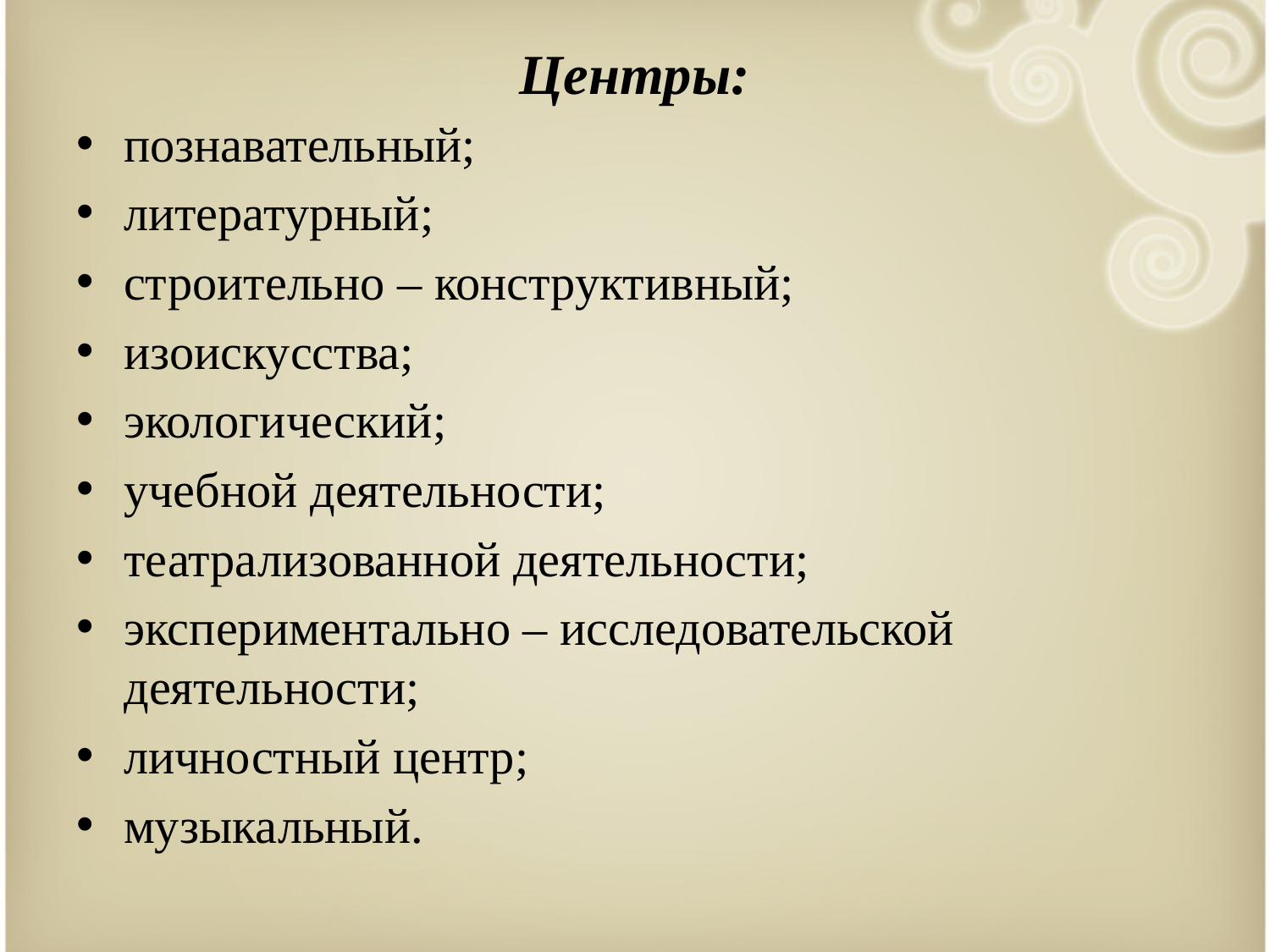

# Центры:
познавательный;
литературный;
строительно – конструктивный;
изоискусства;
экологический;
учебной деятельности;
театрализованной деятельности;
экспериментально – исследовательской деятельности;
личностный центр;
музыкальный.